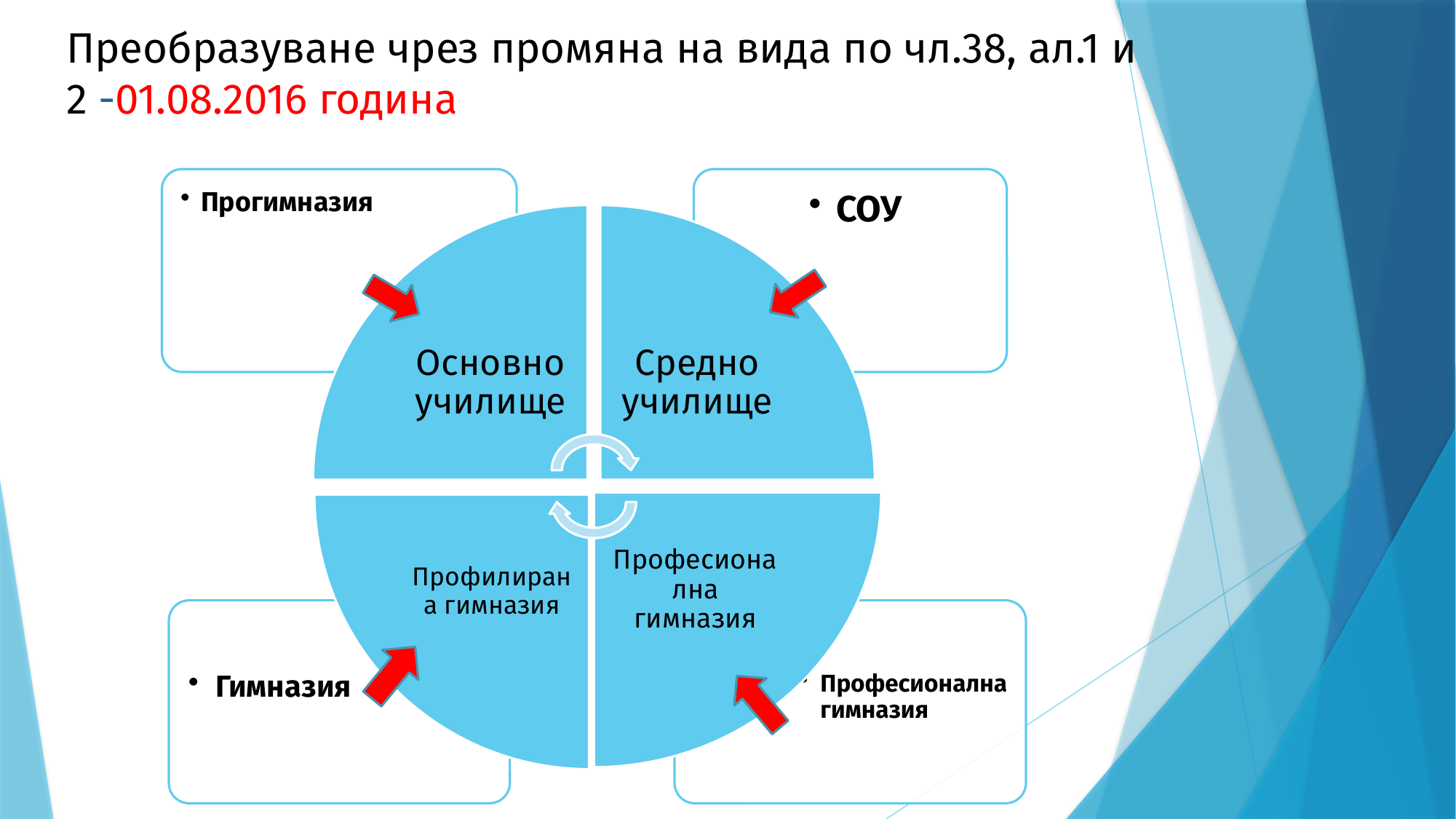

# Преобразуване чрез промяна на вида по чл.38, ал.1 и 2 -01.08.2016 година
Професионална гимназия
Гимназия
СОУ
Прогимназия
Основно училище
Средно училище
Професионална гимназия
Профилирана гимназия